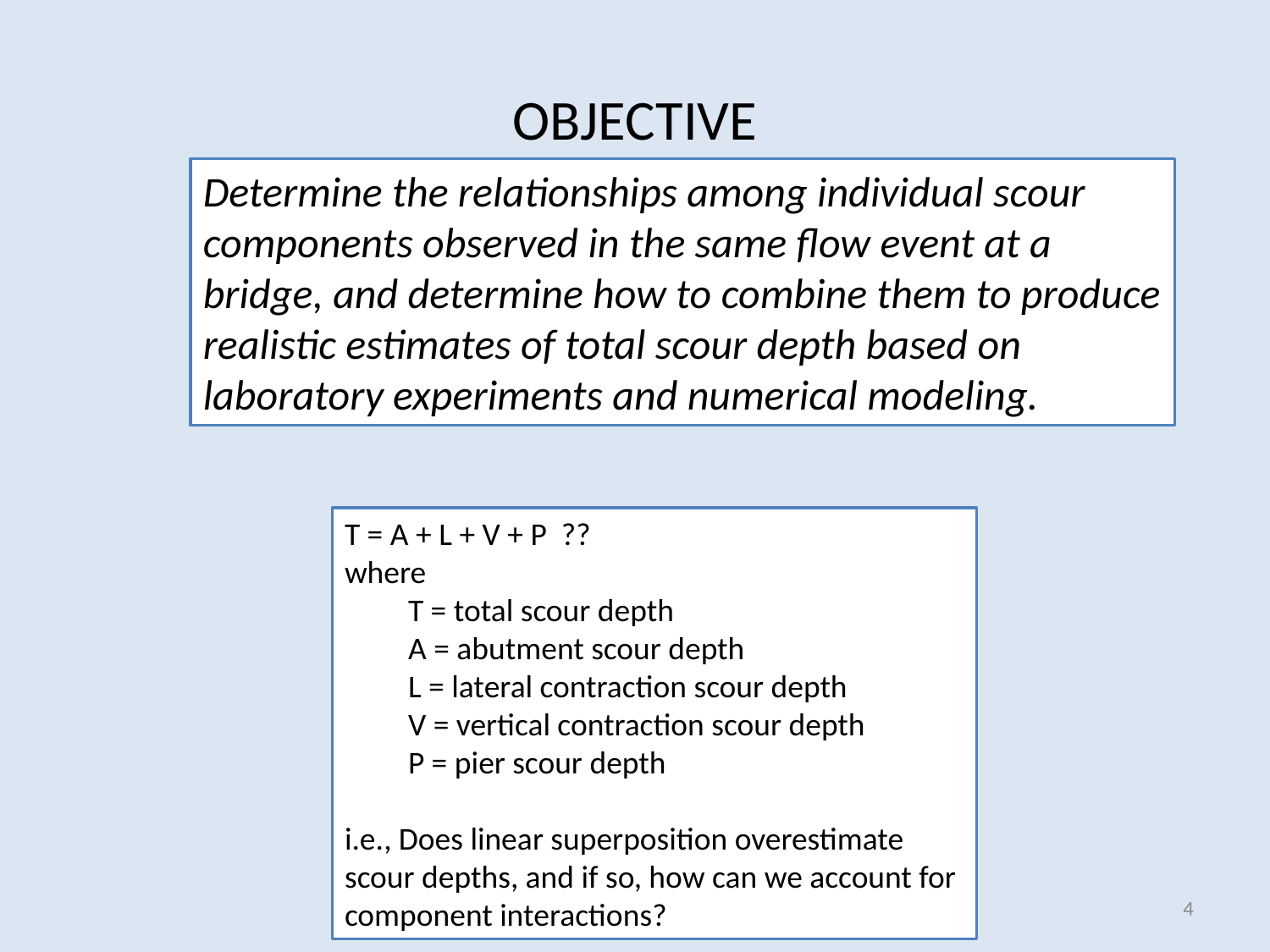

# OBJECTIVE
Determine the relationships among individual scour components observed in the same flow event at a bridge, and determine how to combine them to produce realistic estimates of total scour depth based on laboratory experiments and numerical modeling.
T = A + L + V + P  ??
where
T = total scour depth
A = abutment scour depth
L = lateral contraction scour depth
V = vertical contraction scour depth
P = pier scour depth

i.e., Does linear superposition overestimate
scour depths, and if so, how can we account for
component interactions?
4